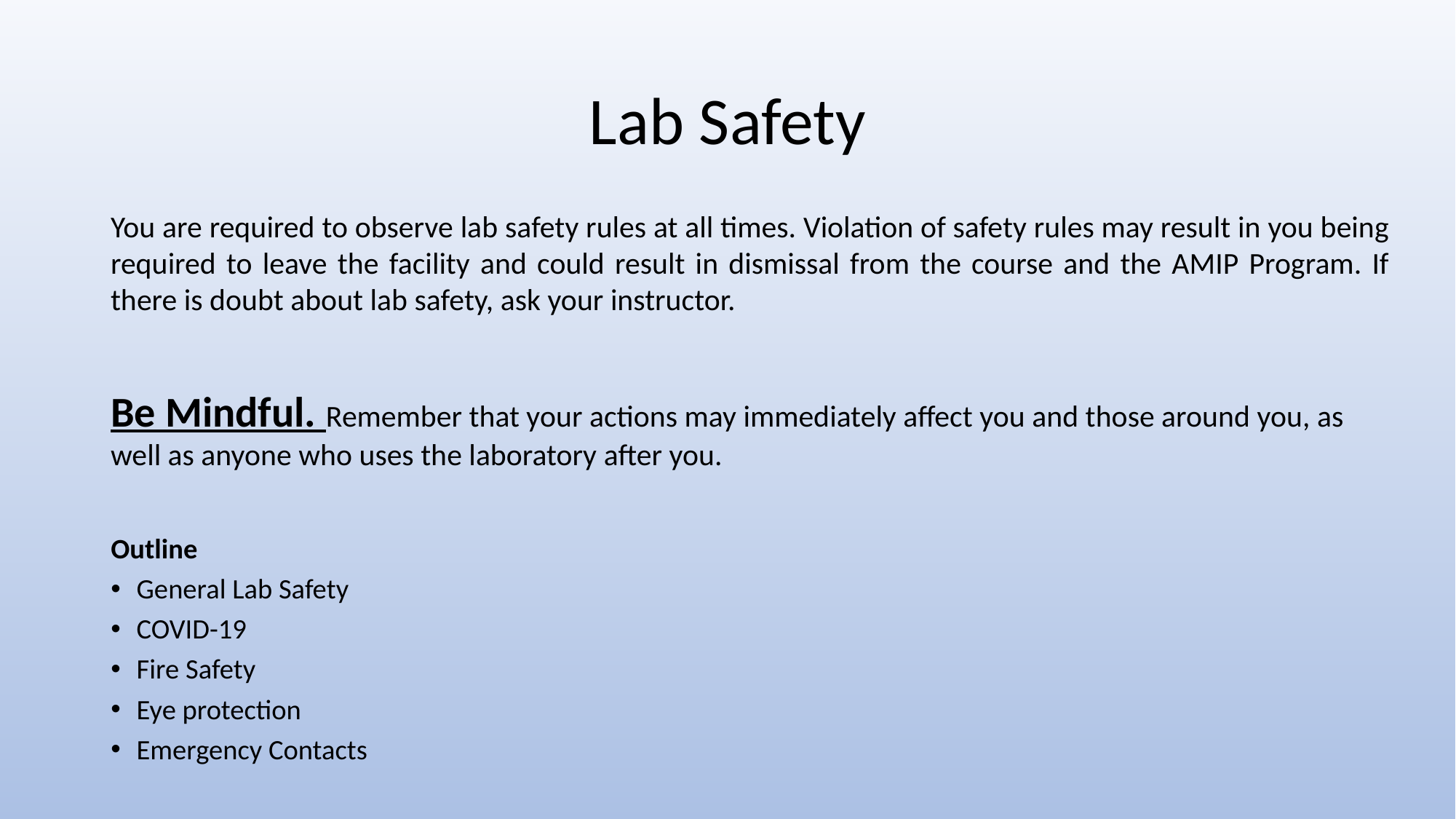

# Lab Safety
You are required to observe lab safety rules at all times. Violation of safety rules may result in you being required to leave the facility and could result in dismissal from the course and the AMIP Program. If there is doubt about lab safety, ask your instructor.
Be Mindful. Remember that your actions may immediately affect you and those around you, as well as anyone who uses the laboratory after you.
Outline
General Lab Safety
COVID-19
Fire Safety
Eye protection
Emergency Contacts